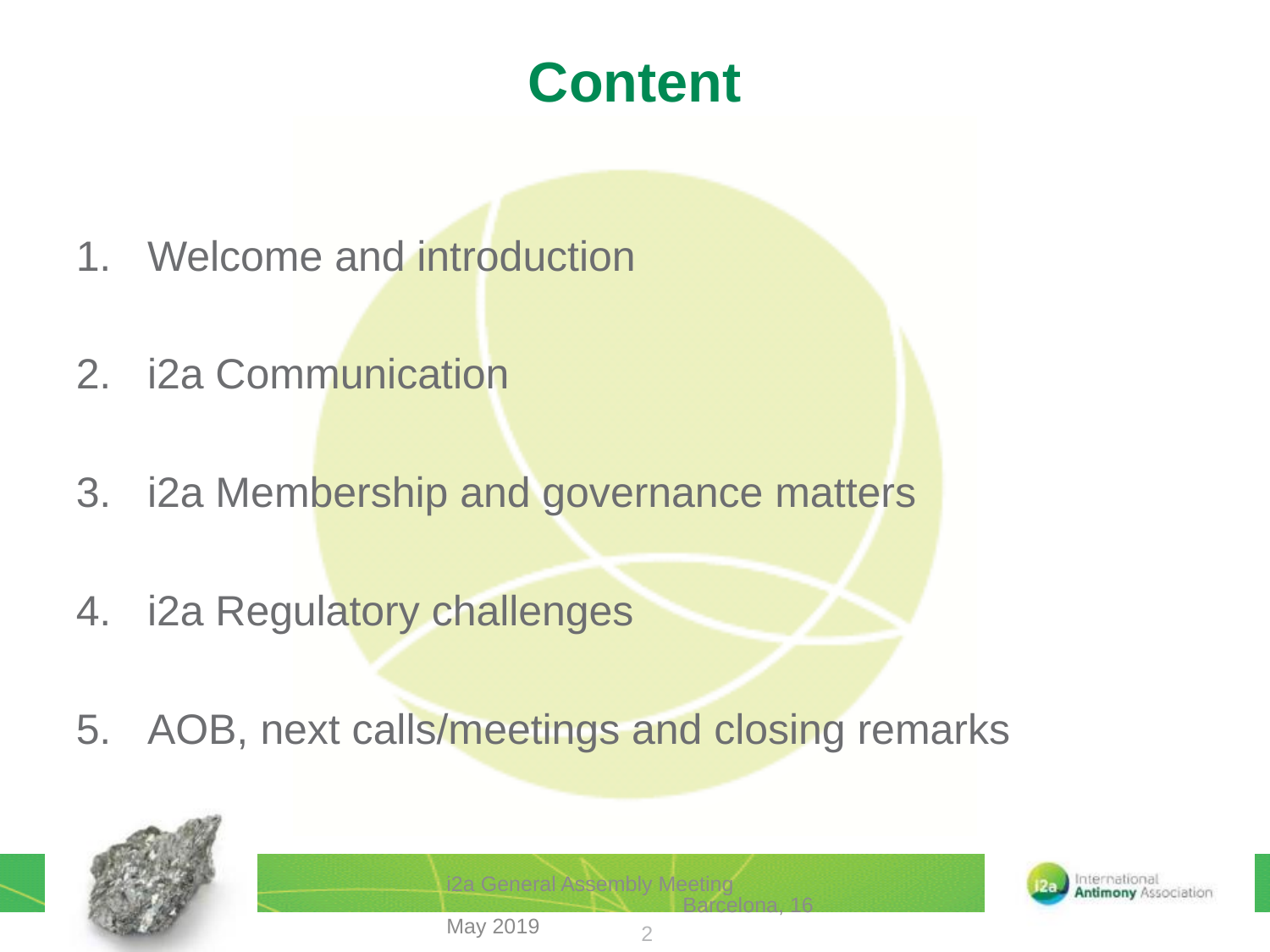

# Content
Welcome and introduction

i2a Communication

i2a Membership and governance matters

i2a Regulatory challenges

AOB, next calls/meetings and closing remarks
i2a General Assembly Meeting                                                       Barcelona, 16 May 2019
2